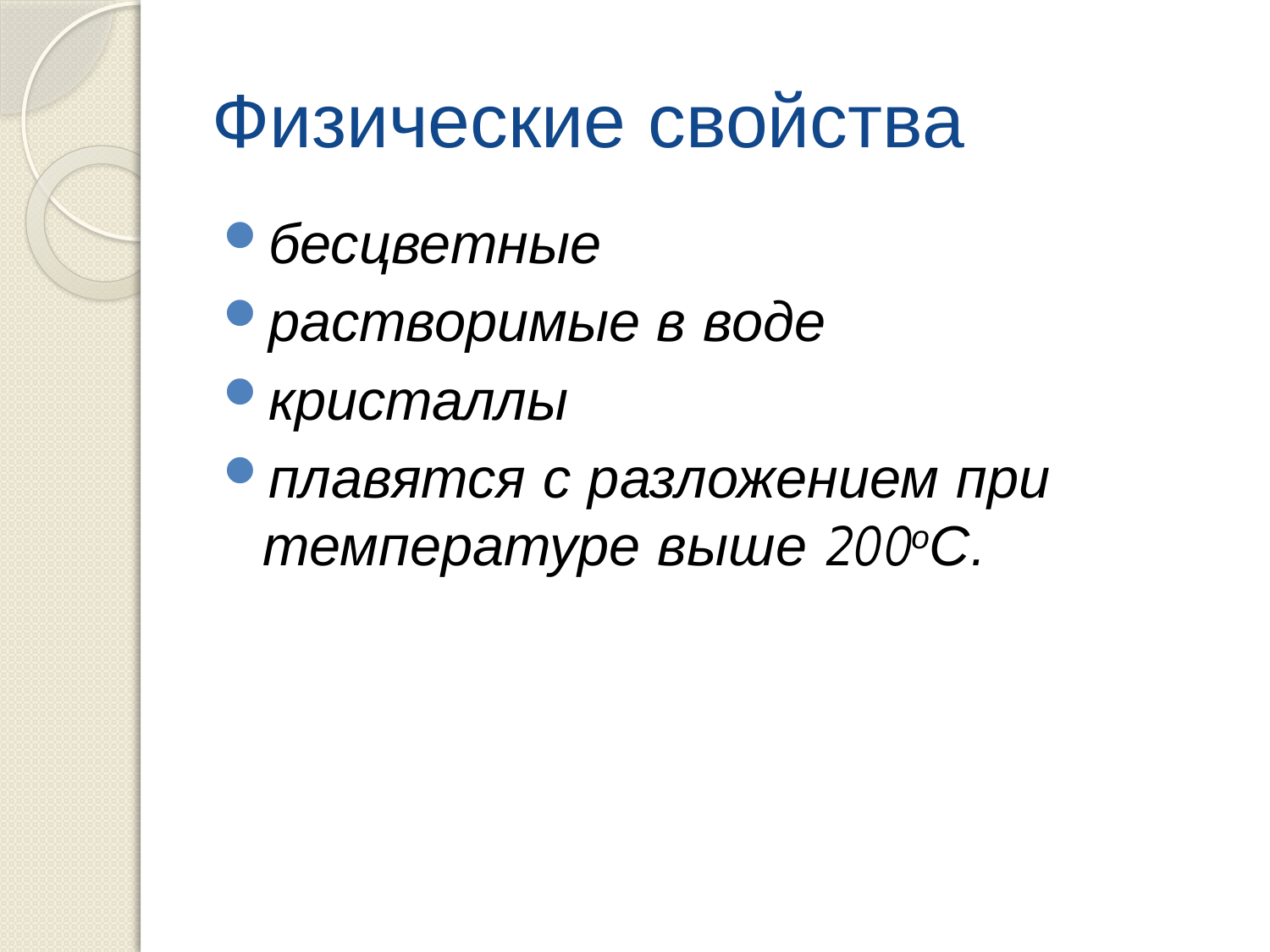

# Физические свойства
бесцветные
растворимые в воде
кристаллы
плавятся с разложением при температуре выше 200оС.